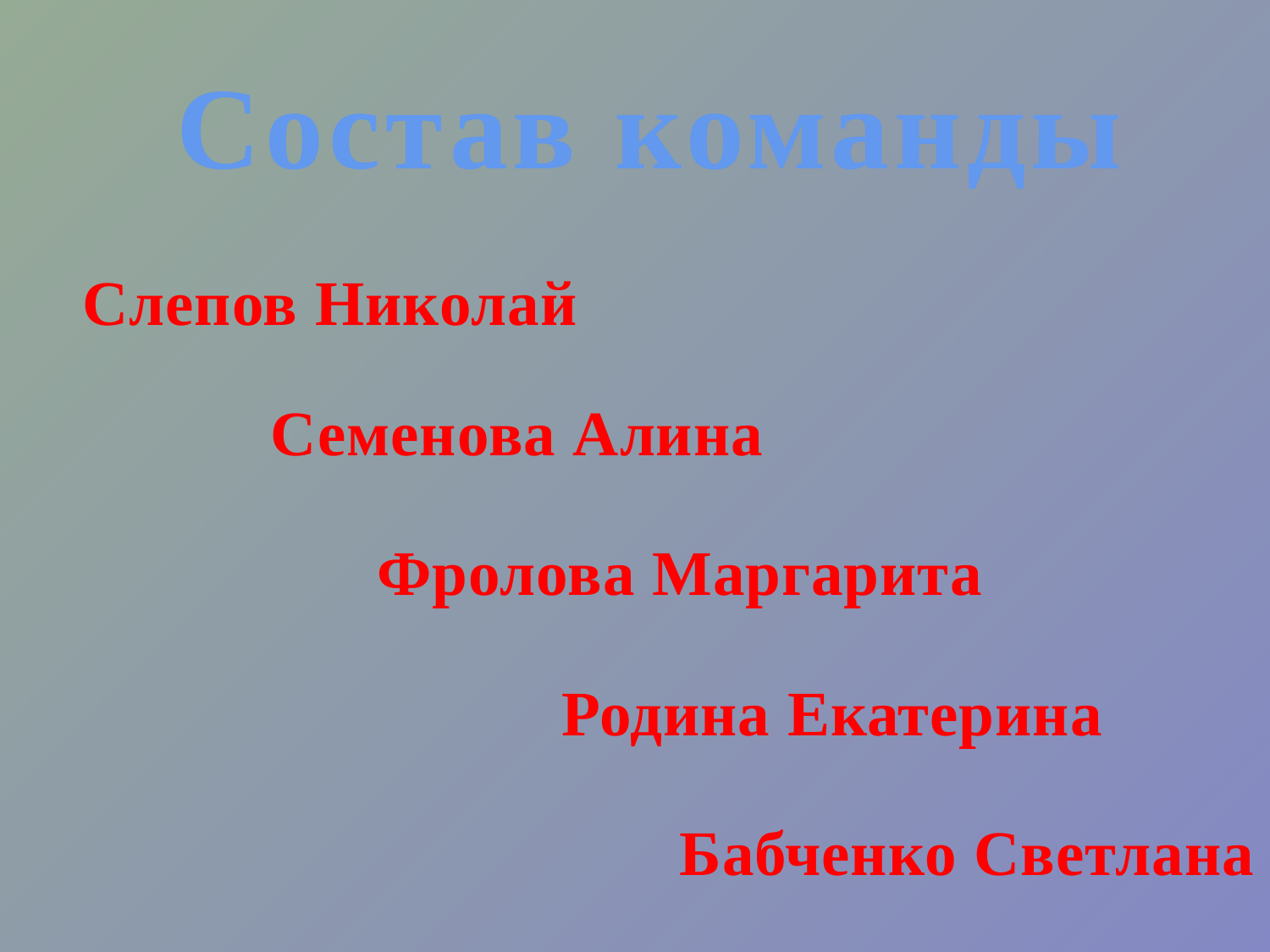

Состав команды
Слепов Николай
Семенова Алина
Фролова Маргарита
Родина Екатерина
Бабченко Светлана